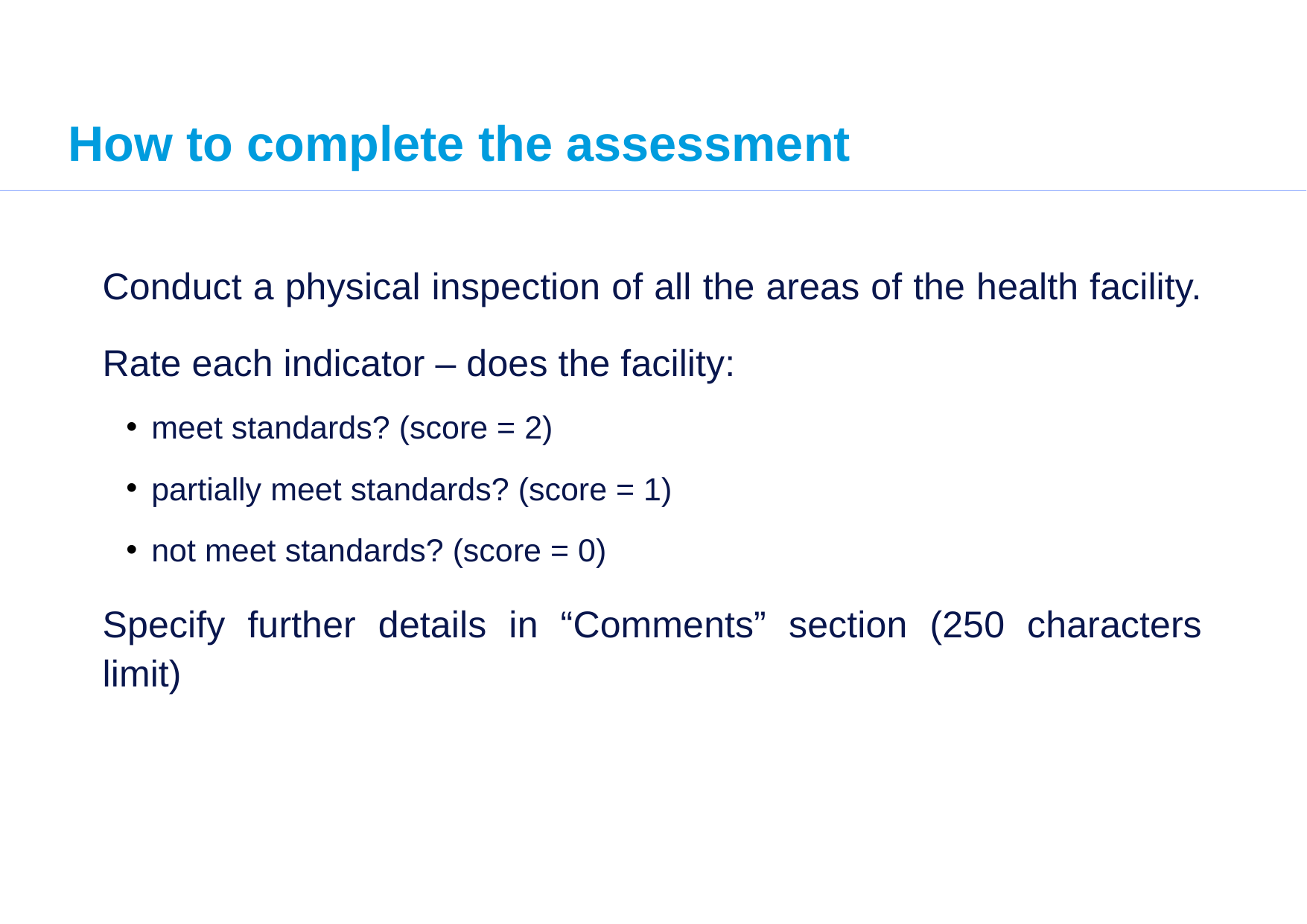

# How to complete the assessment
Conduct a physical inspection of all the areas of the health facility.
Rate each indicator – does the facility:
meet standards? (score = 2)
partially meet standards? (score = 1)
not meet standards? (score = 0)
Specify further details in “Comments” section (250 characters limit)